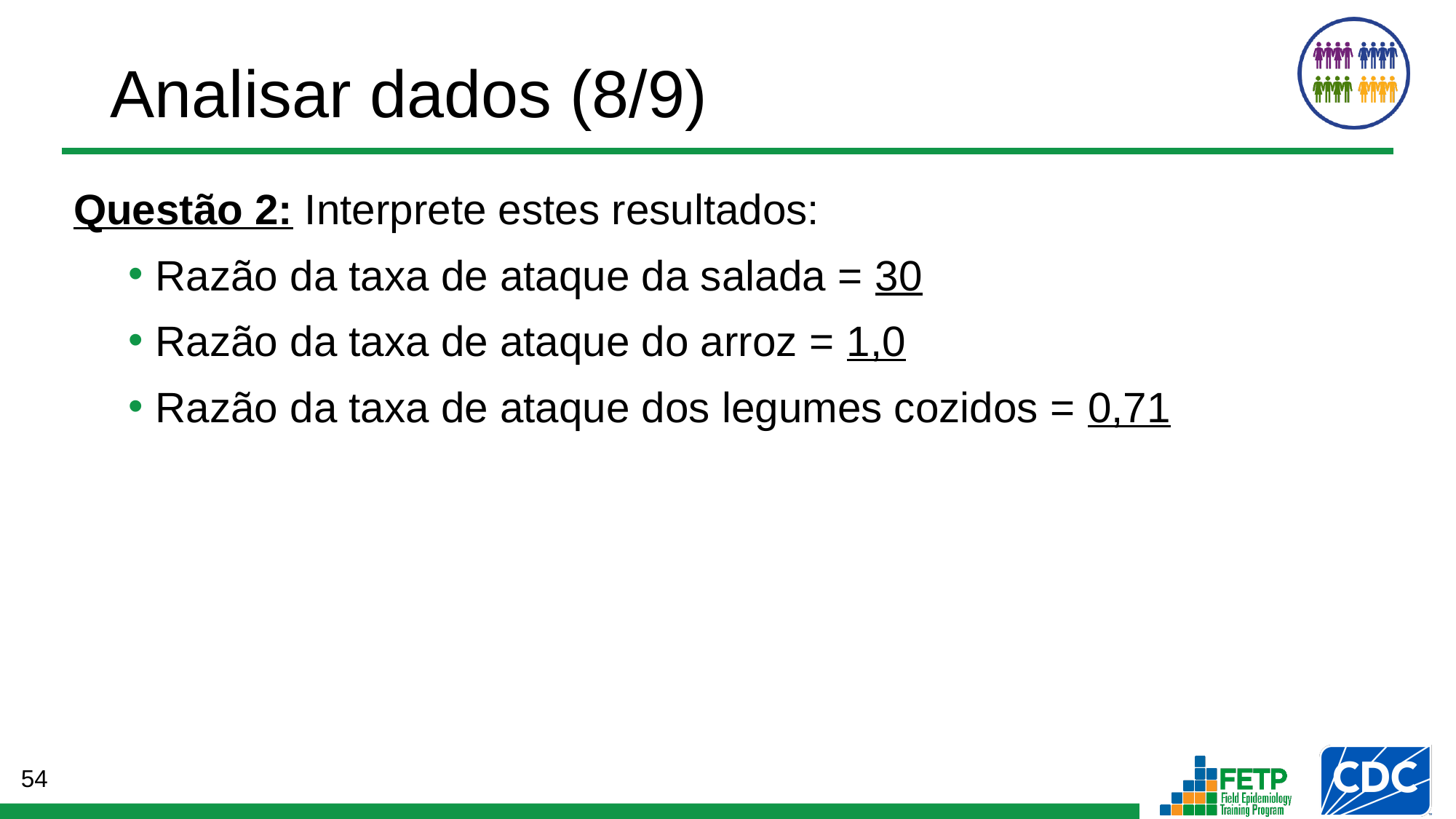

Analisar dados (8/9)
Questão 2: Interprete estes resultados:
Razão da taxa de ataque da salada = 30
Razão da taxa de ataque do arroz = 1,0
Razão da taxa de ataque dos legumes cozidos = 0,71